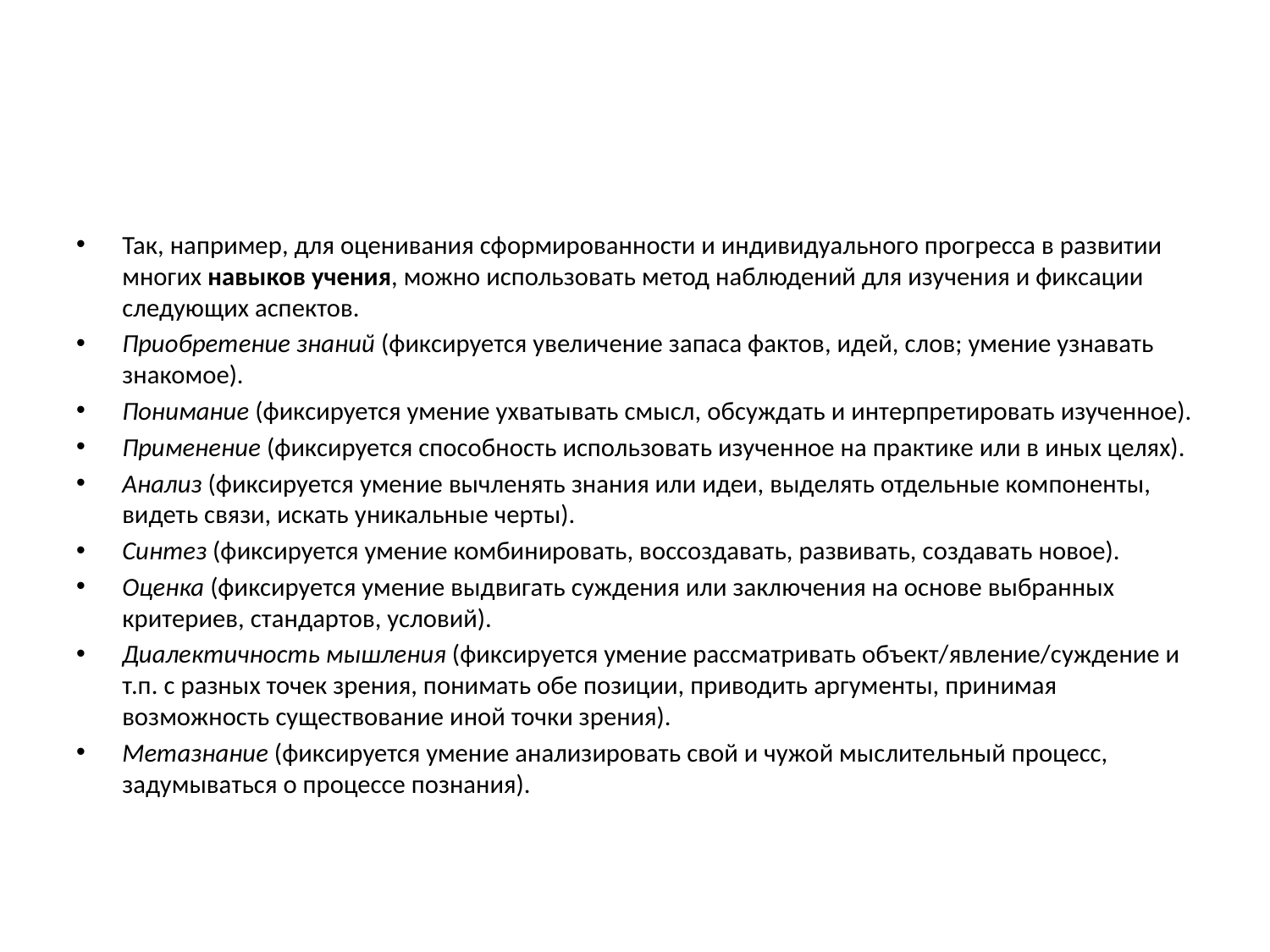

#
Так, например, для оценивания сформированности и индивидуального прогресса в развитии многих навыков учения, можно использовать метод наблюдений для изучения и фиксации следующих аспектов.
Приобретение знаний (фиксируется увеличение запаса фактов, идей, слов; умение узнавать знакомое).
Понимание (фиксируется умение ухватывать смысл, обсуждать и интерпретировать изученное).
Применение (фиксируется способность использовать изученное на практике или в иных целях).
Анализ (фиксируется умение вычленять знания или идеи, выделять отдельные компоненты, видеть связи, искать уникальные черты).
Синтез (фиксируется умение комбинировать, воссоздавать, развивать, создавать новое).
Оценка (фиксируется умение выдвигать суждения или заключения на основе выбранных критериев, стандартов, условий).
Диалектичность мышления (фиксируется умение рассматривать объект/явление/суждение и т.п. с разных точек зрения, понимать обе позиции, приводить аргументы, принимая возможность существование иной точки зрения).
Метазнание (фиксируется умение анализировать свой и чужой мыслительный процесс, задумываться о процессе познания).